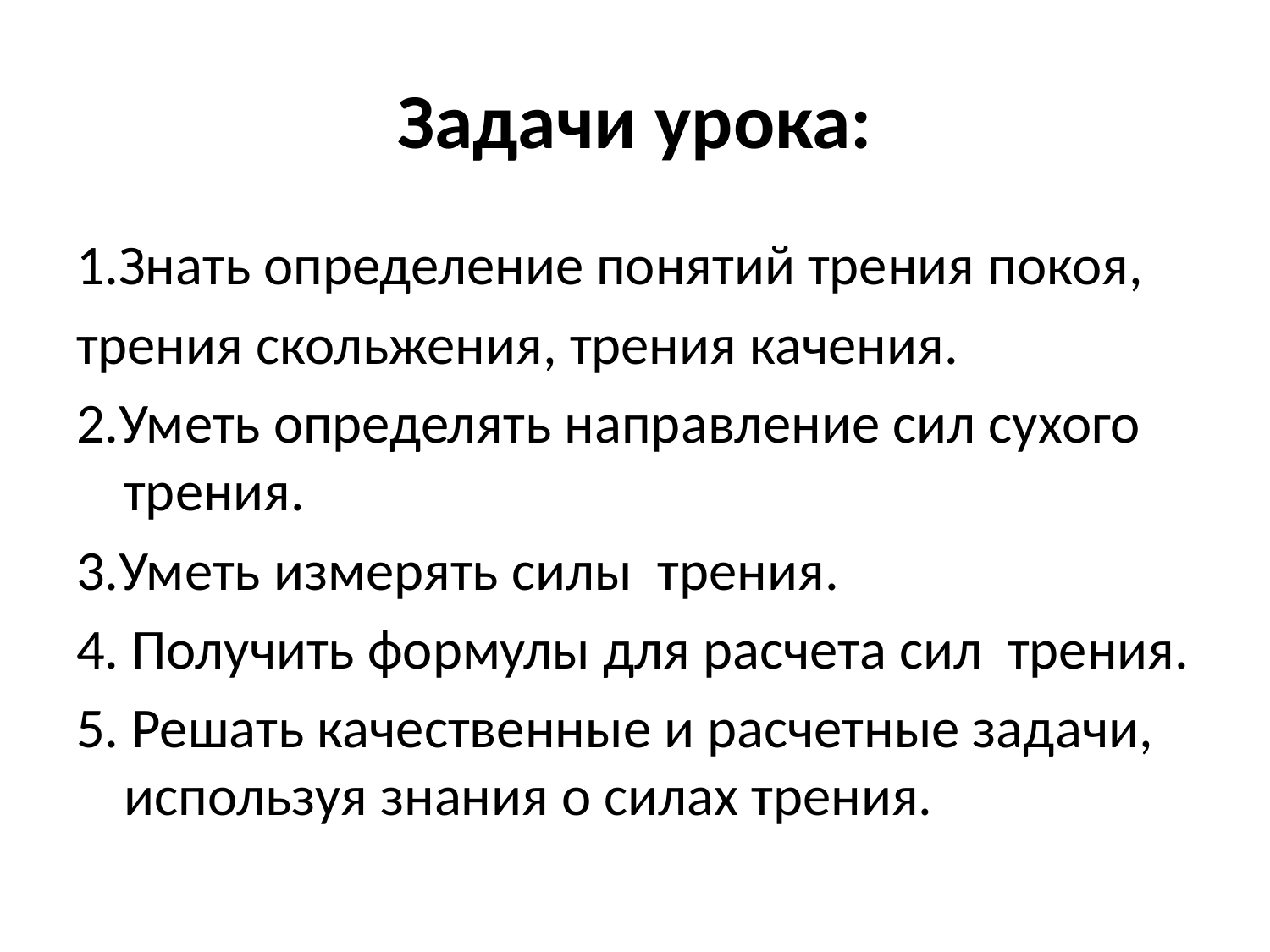

# Задачи урока:
1.Знать определение понятий трения покоя,
трения скольжения, трения качения.
2.Уметь определять направление сил сухого трения.
3.Уметь измерять силы  трения.
4. Получить формулы для расчета сил  трения.
5. Решать качественные и расчетные задачи, используя знания о силах трения.